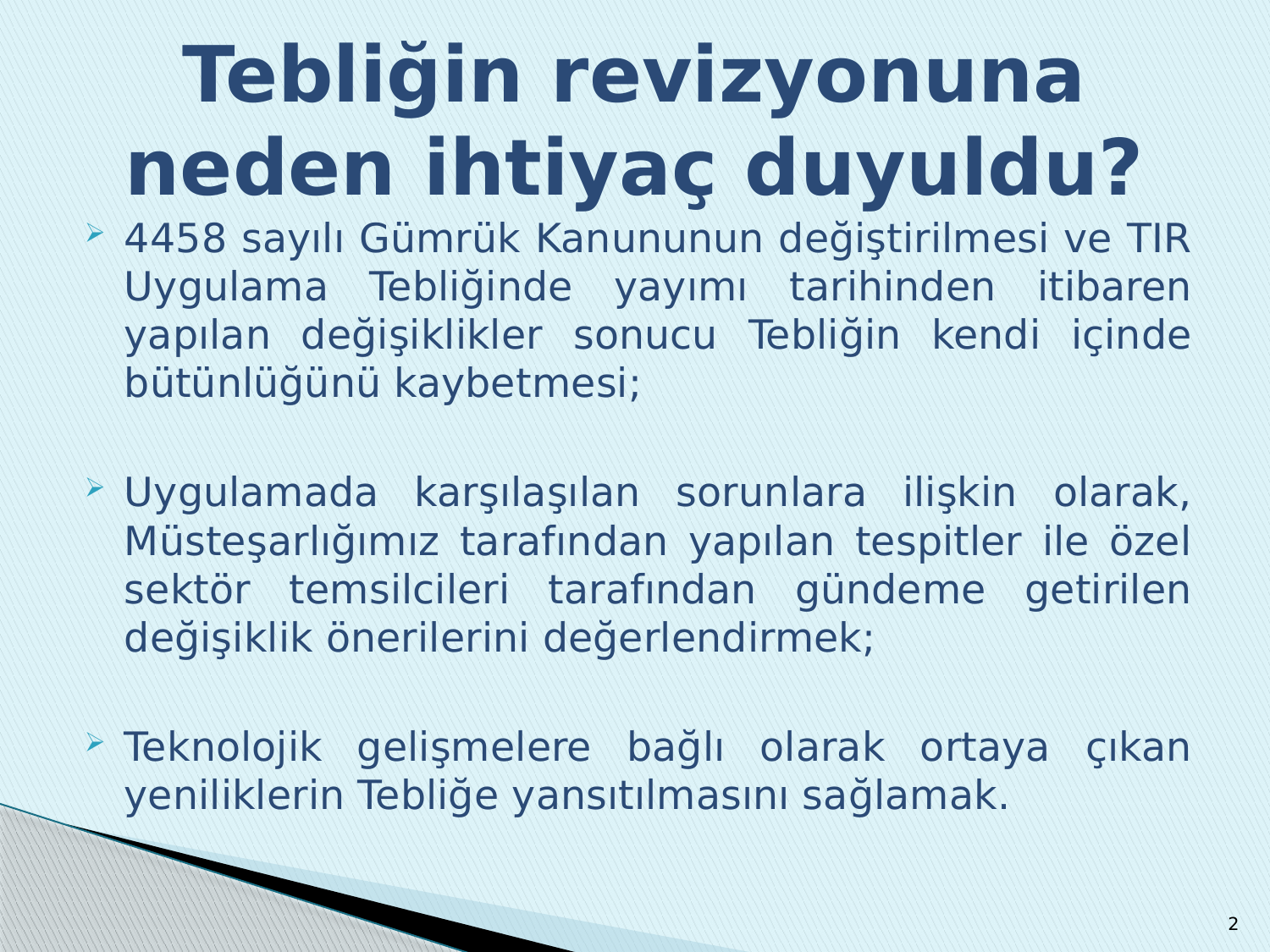

# Tebliğin revizyonuna neden ihtiyaç duyuldu?
4458 sayılı Gümrük Kanununun değiştirilmesi ve TIR Uygulama Tebliğinde yayımı tarihinden itibaren yapılan değişiklikler sonucu Tebliğin kendi içinde bütünlüğünü kaybetmesi;

Uygulamada karşılaşılan sorunlara ilişkin olarak, Müsteşarlığımız tarafından yapılan tespitler ile özel sektör temsilcileri tarafından gündeme getirilen değişiklik önerilerini değerlendirmek;

Teknolojik gelişmelere bağlı olarak ortaya çıkan yeniliklerin Tebliğe yansıtılmasını sağlamak.

2